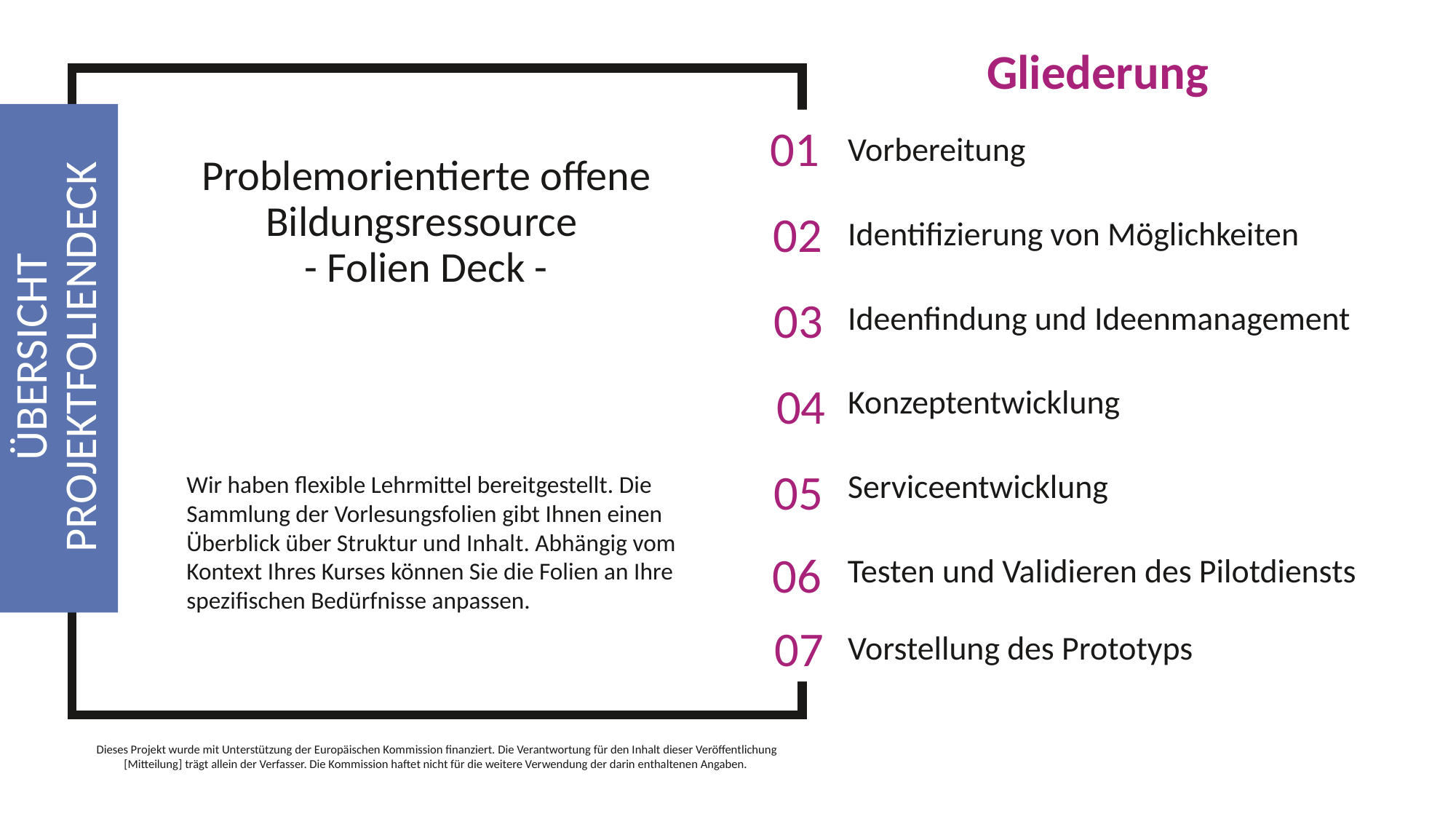

Gliederung
01
Vorbereitung
Problemorientierte offene Bildungsressource
- Folien Deck -
Identifizierung von Möglichkeiten
02
Ideenfindung und Ideenmanagement
03
ÜBERSICHT PROJEKTFOLIENDECK
Konzeptentwicklung
04
Serviceentwicklung
05
Wir haben flexible Lehrmittel bereitgestellt. Die Sammlung der Vorlesungsfolien gibt Ihnen einen Überblick über Struktur und Inhalt. Abhängig vom Kontext Ihres Kurses können Sie die Folien an Ihre spezifischen Bedürfnisse anpassen.
Testen und Validieren des Pilotdiensts
06
Vorstellung des Prototyps
07